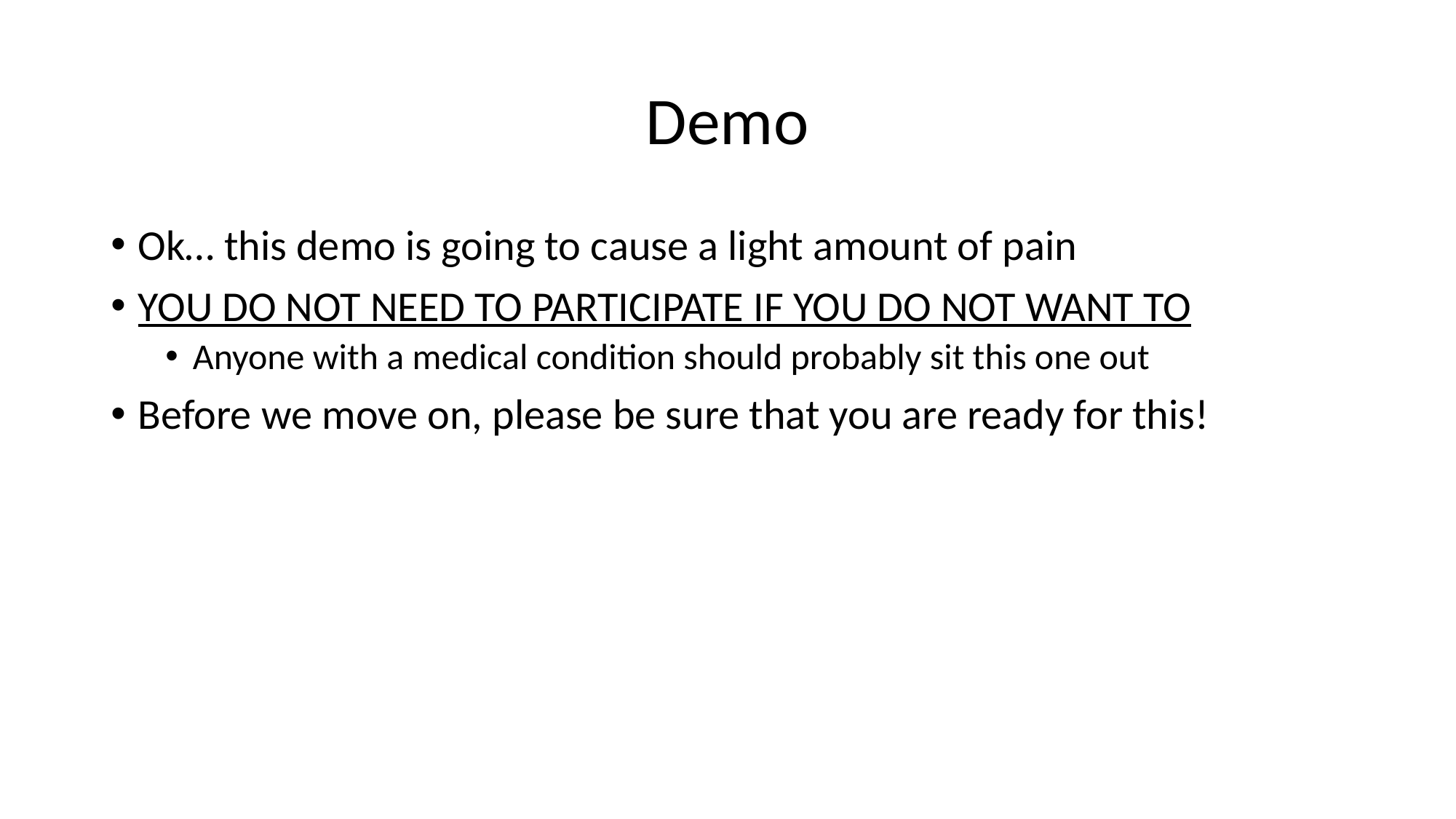

# Demo
Ok… this demo is going to cause a light amount of pain
YOU DO NOT NEED TO PARTICIPATE IF YOU DO NOT WANT TO
Anyone with a medical condition should probably sit this one out
Before we move on, please be sure that you are ready for this!